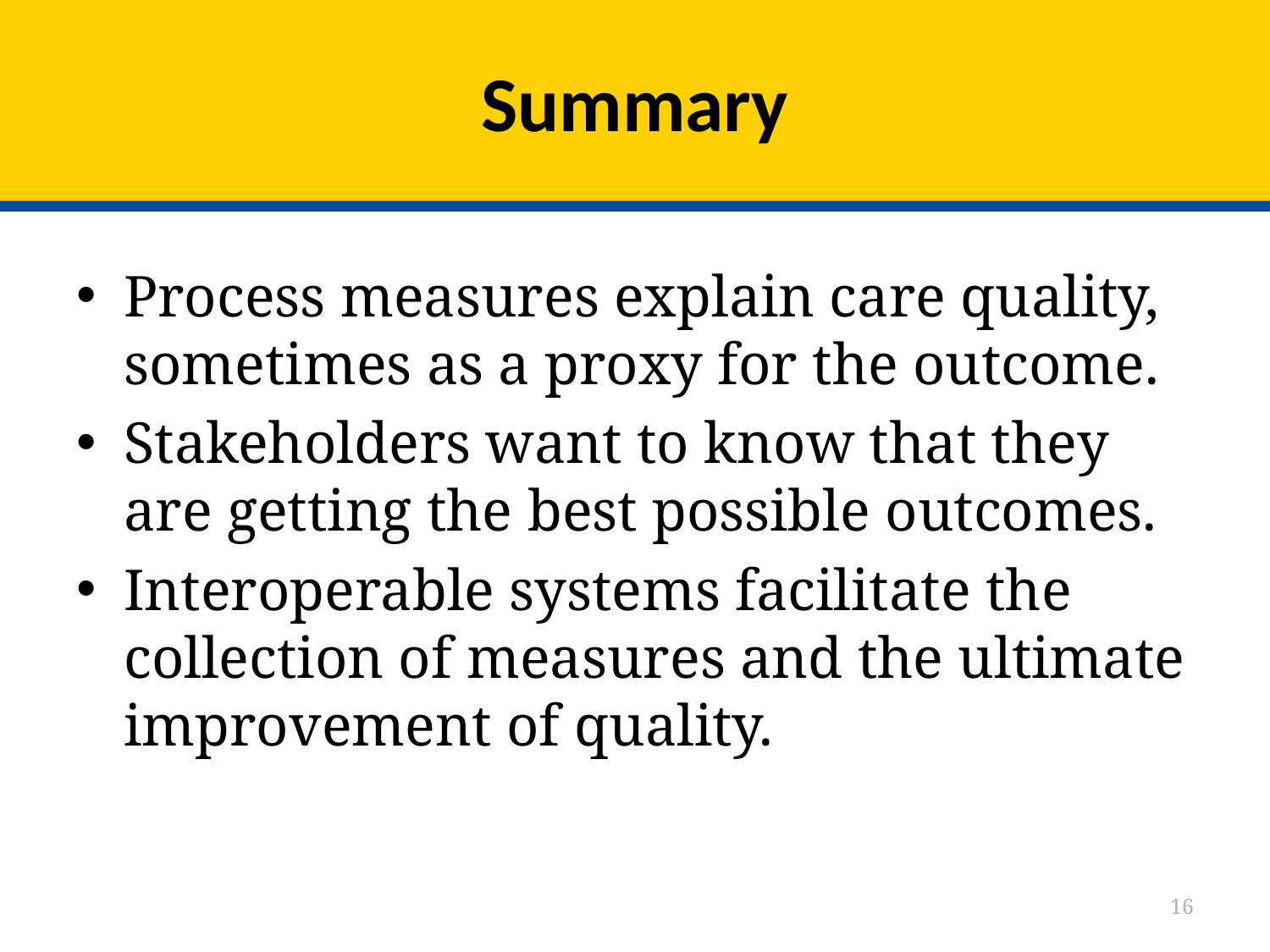

# Summary
Process measures explain care quality, sometimes as a proxy for the outcome.
Stakeholders want to know that they are getting the best possible outcomes.
Interoperable systems facilitate the collection of measures and the ultimate improvement of quality.
16